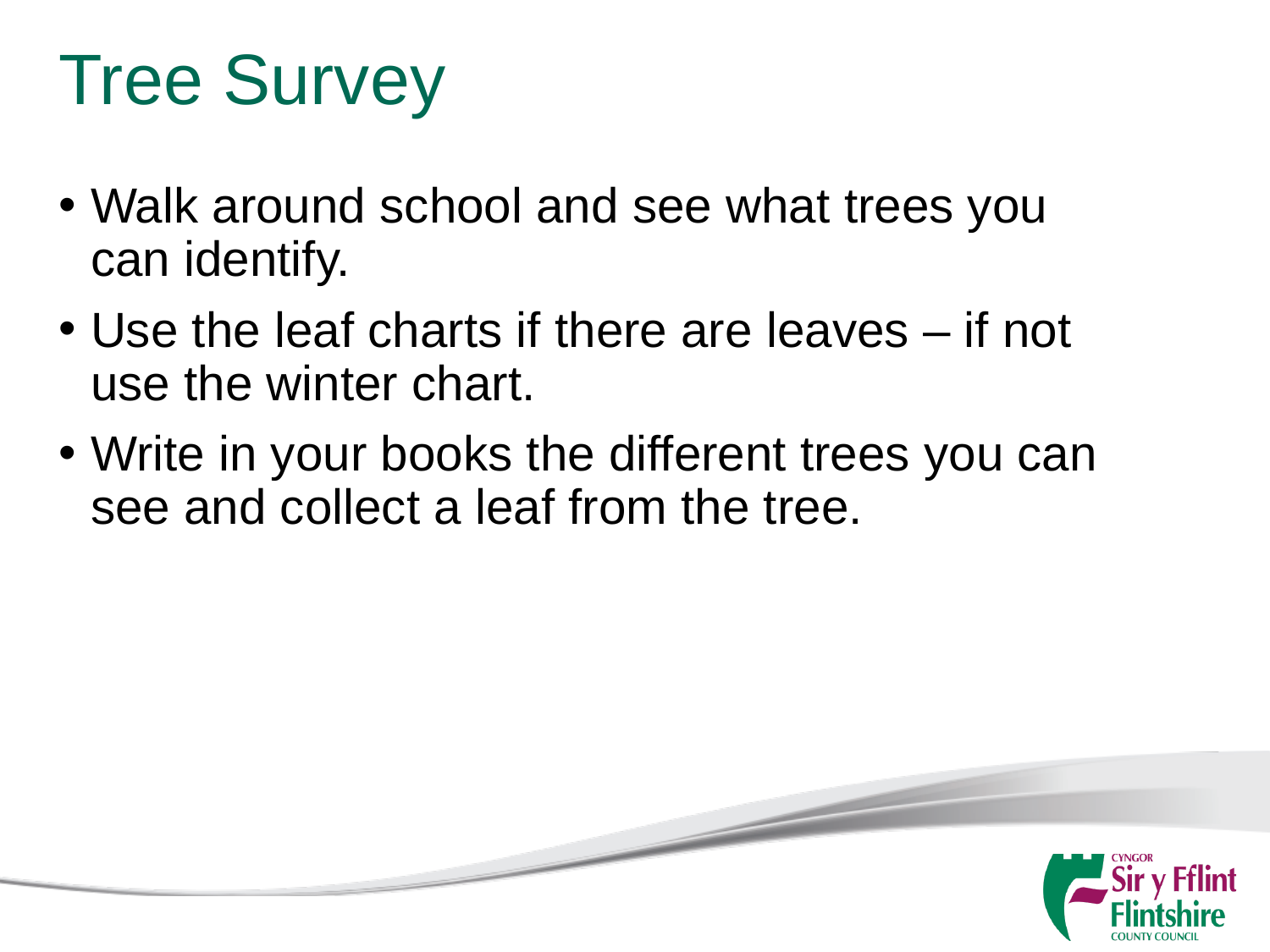

# Tree Survey
Walk around school and see what trees you can identify.
Use the leaf charts if there are leaves – if not use the winter chart.
Write in your books the different trees you can see and collect a leaf from the tree.